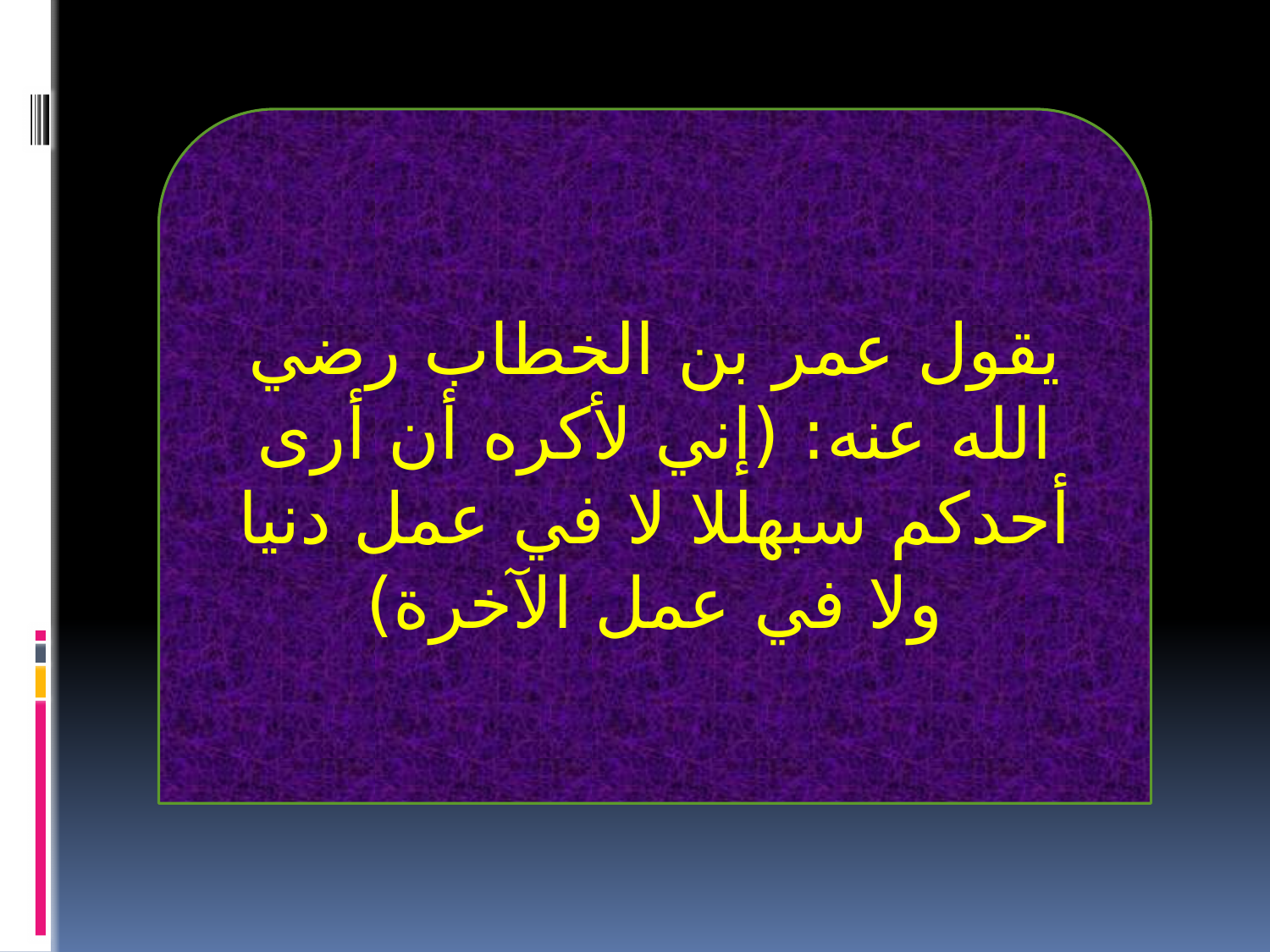

يقول عمر بن الخطاب رضي الله عنه: (إني لأكره أن أرى أحدكم سبهللا لا في عمل دنيا ولا في عمل الآخرة)